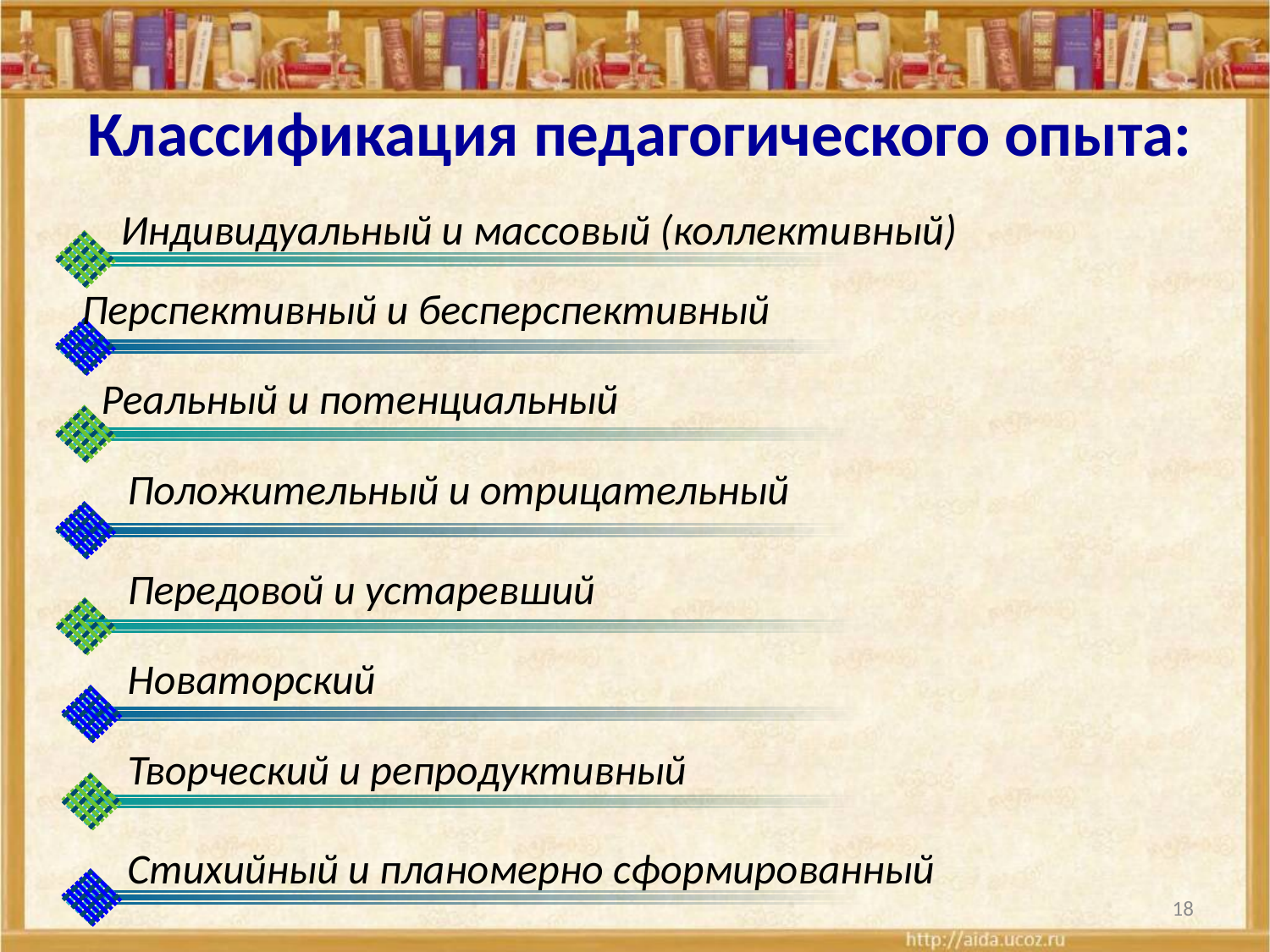

Классификация педагогического опыта:

Индивидуальный и массовый (коллективный)

Перспективный и бесперспективный

Реальный и потенциальный

Положительный и отрицательный

Передовой и устаревший

Новаторский
Творческий и репродуктивный
Стихийный и планомерно сформированный
18